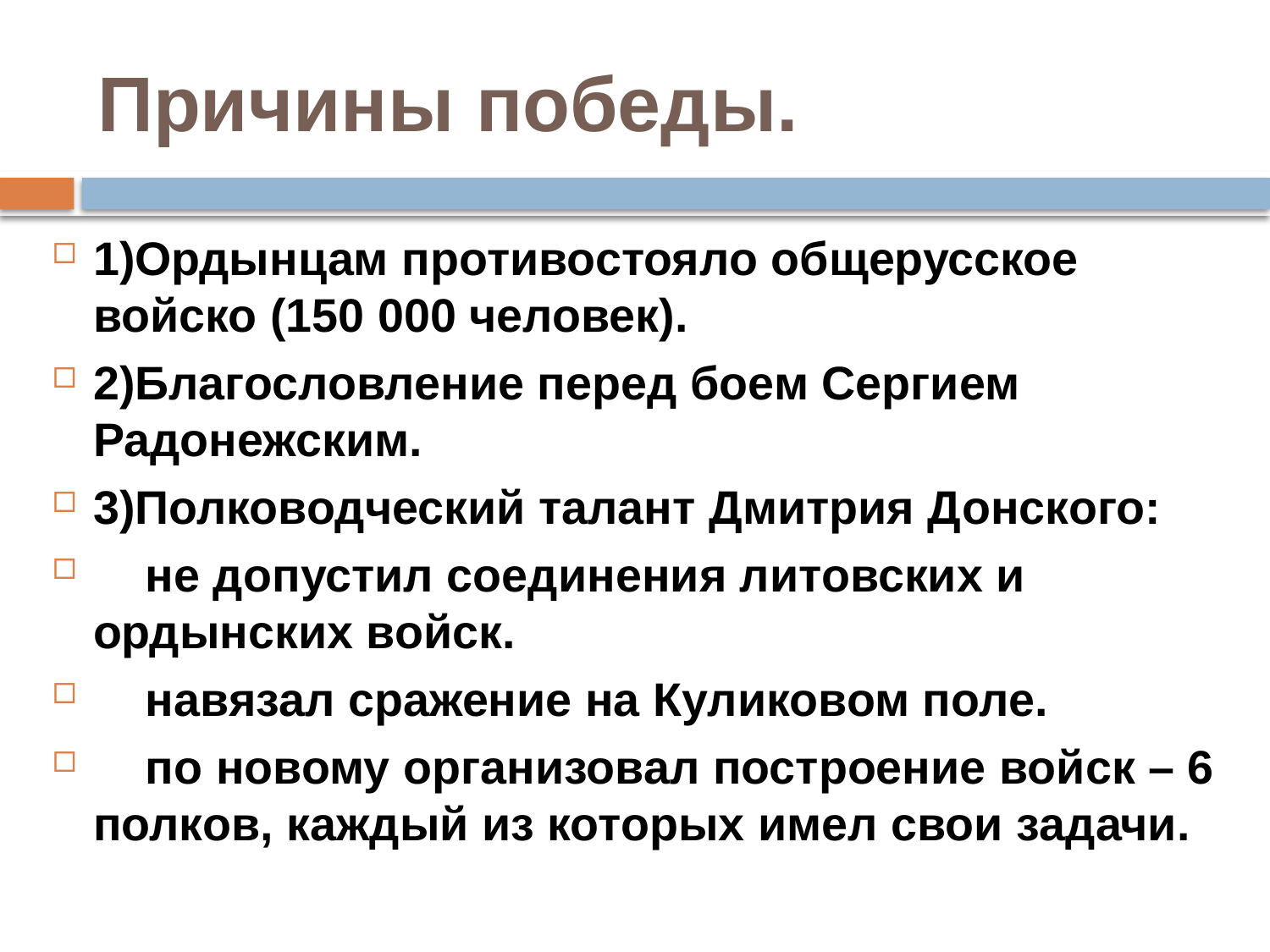

# Причины победы.
1)Ордынцам противостояло общерусское войско (150 000 человек).
2)Благословление перед боем Сергием Радонежским.
3)Полководческий талант Дмитрия Донского:
    не допустил соединения литовских и ордынских войск.
    навязал сражение на Куликовом поле.
    по новому организовал построение войск – 6 полков, каждый из которых имел свои задачи.